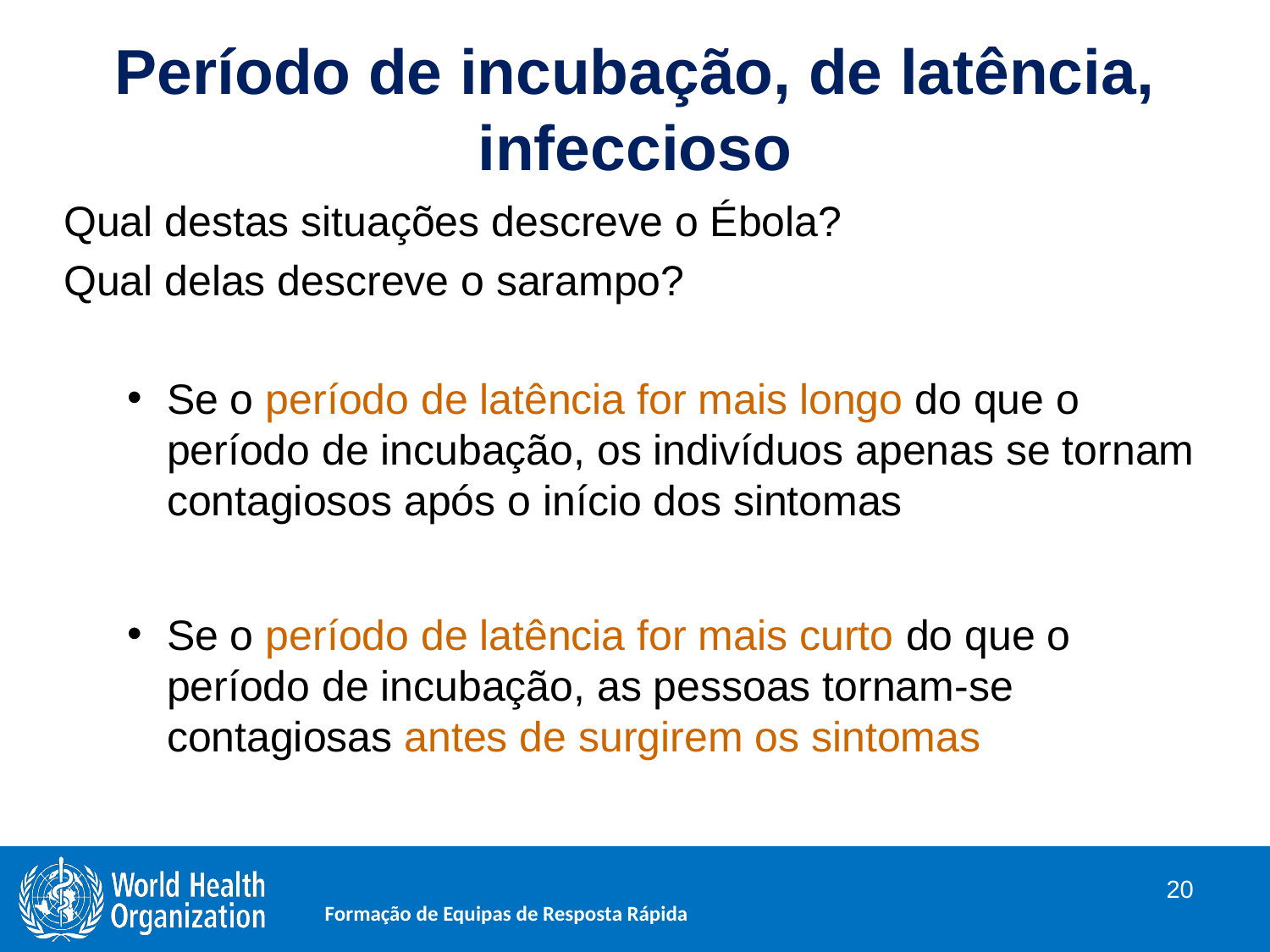

# Período de incubação, de latência, infeccioso
Qual destas situações descreve o Ébola?
Qual delas descreve o sarampo?

Se o período de latência for mais longo do que o período de incubação, os indivíduos apenas se tornam contagiosos após o início dos sintomas

Se o período de latência for mais curto do que o período de incubação, as pessoas tornam-se contagiosas antes de surgirem os sintomas

20